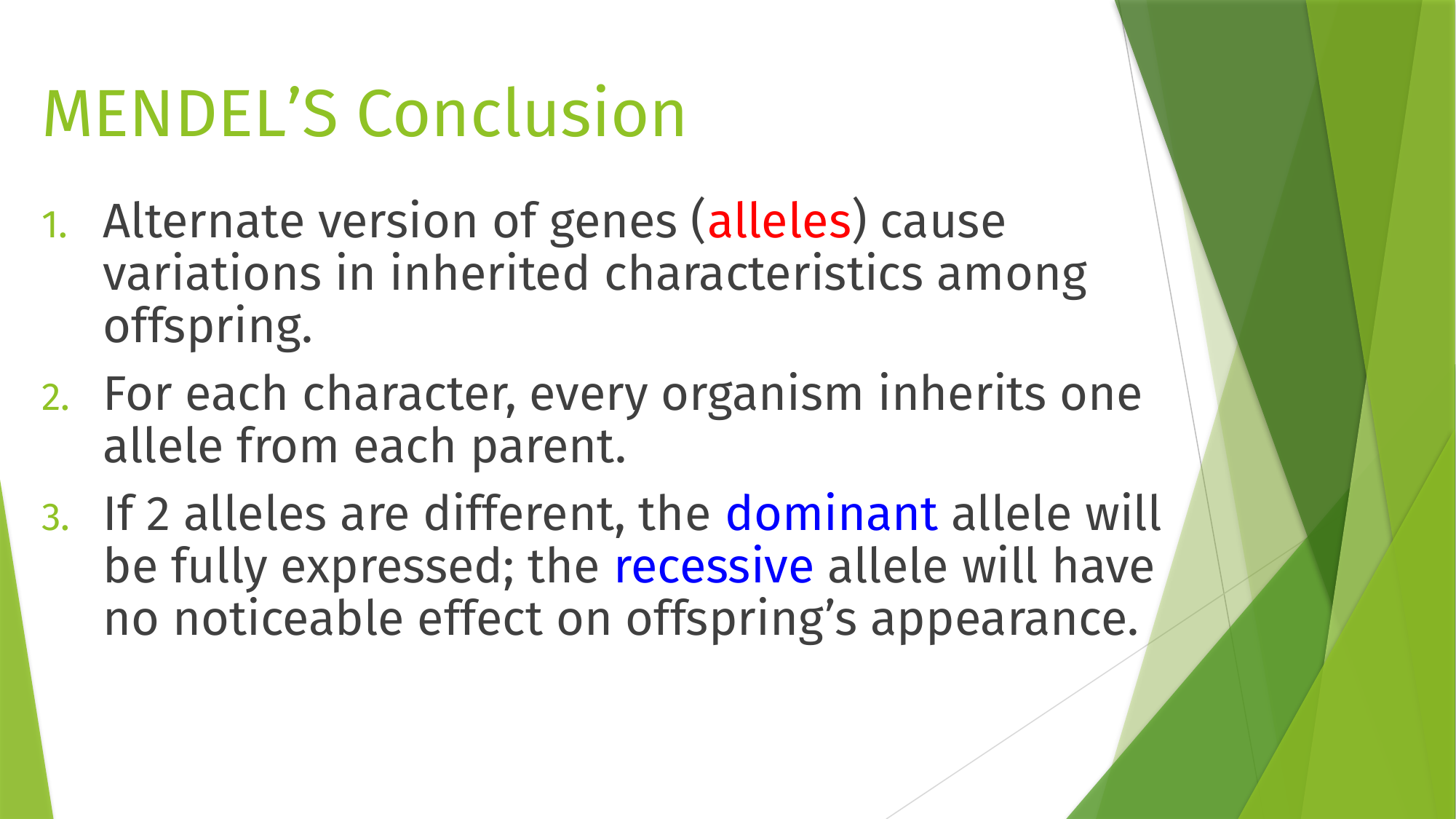

# MENDEL’S Conclusion
Alternate version of genes (alleles) cause variations in inherited characteristics among offspring.
For each character, every organism inherits one allele from each parent.
If 2 alleles are different, the dominant allele will be fully expressed; the recessive allele will have no noticeable effect on offspring’s appearance.